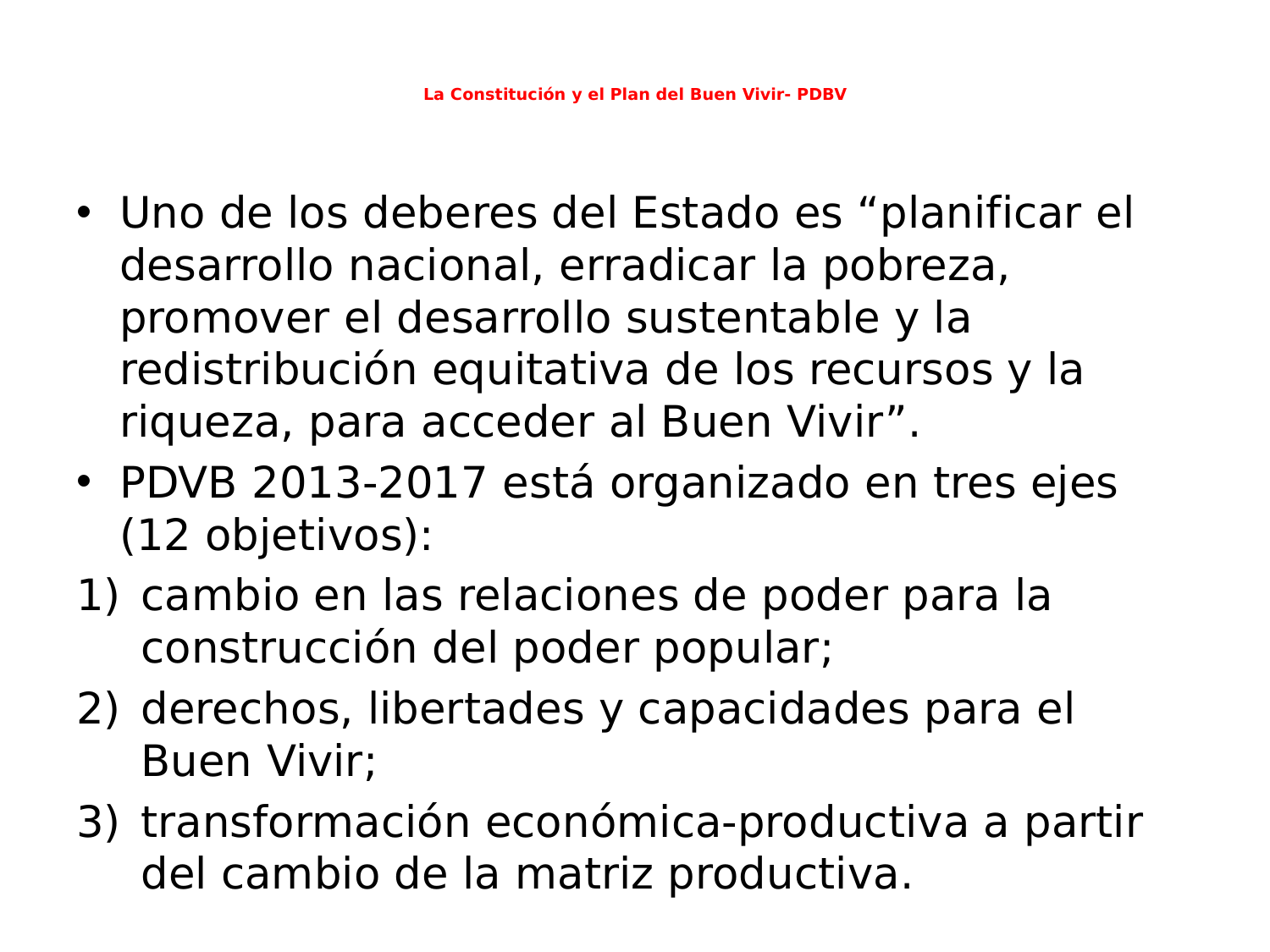

# La Constitución y el Plan del Buen Vivir- PDBV
Uno de los deberes del Estado es “planificar el desarrollo nacional, erradicar la pobreza, promover el desarrollo sustentable y la redistribución equitativa de los recursos y la riqueza, para acceder al Buen Vivir”.
PDVB 2013-2017 está organizado en tres ejes (12 objetivos):
cambio en las relaciones de poder para la construcción del poder popular;
derechos, libertades y capacidades para el Buen Vivir;
transformación económica-productiva a partir del cambio de la matriz productiva.